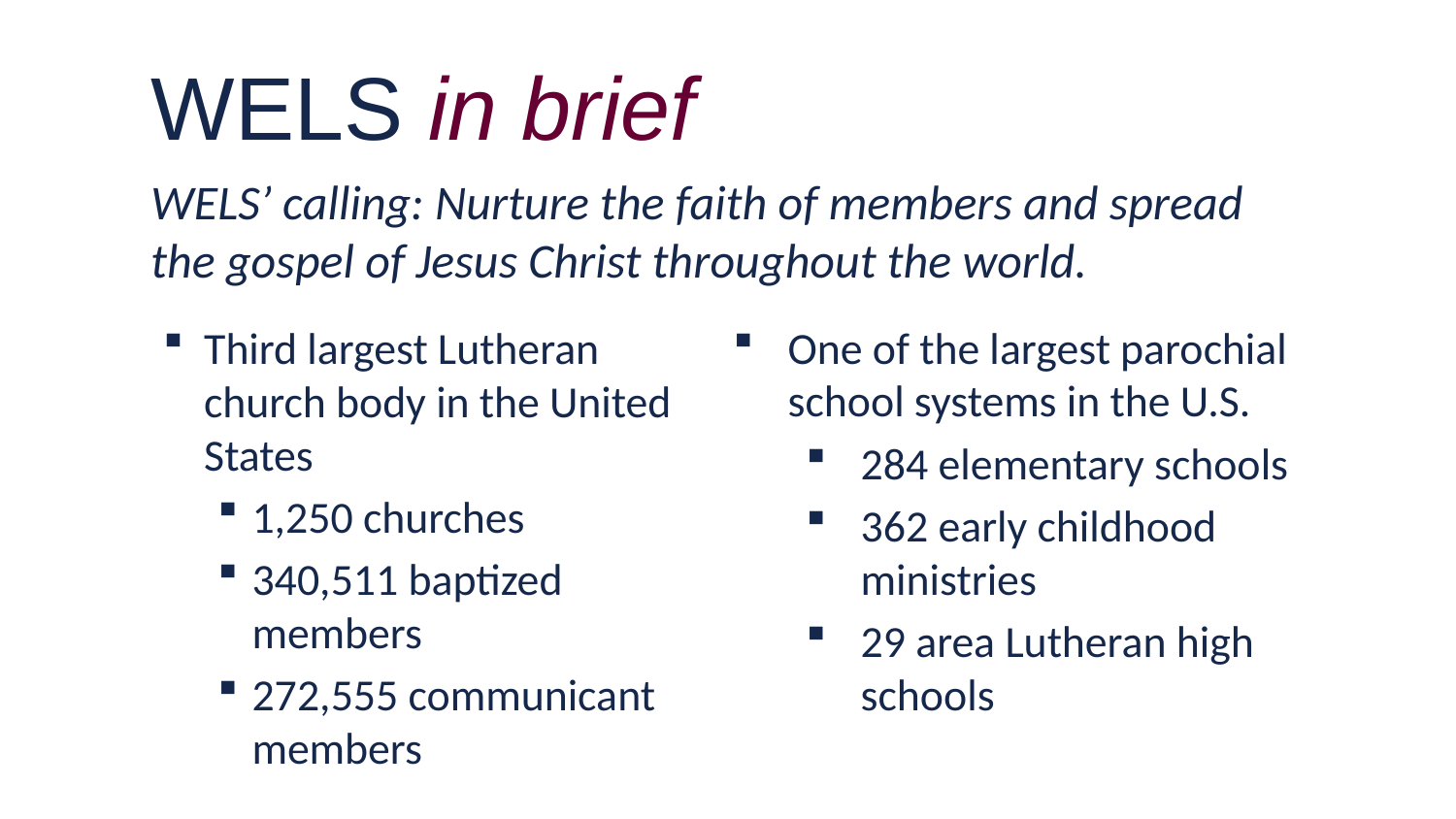

# WELS in brief
WELS’ calling: Nurture the faith of members and spread the gospel of Jesus Christ throughout the world.
Third largest Lutheran church body in the United States
1,250 churches
340,511 baptized members
272,555 communicant members

One of the largest parochial school systems in the U.S.
284 elementary schools
362 early childhood ministries
29 area Lutheran high schools